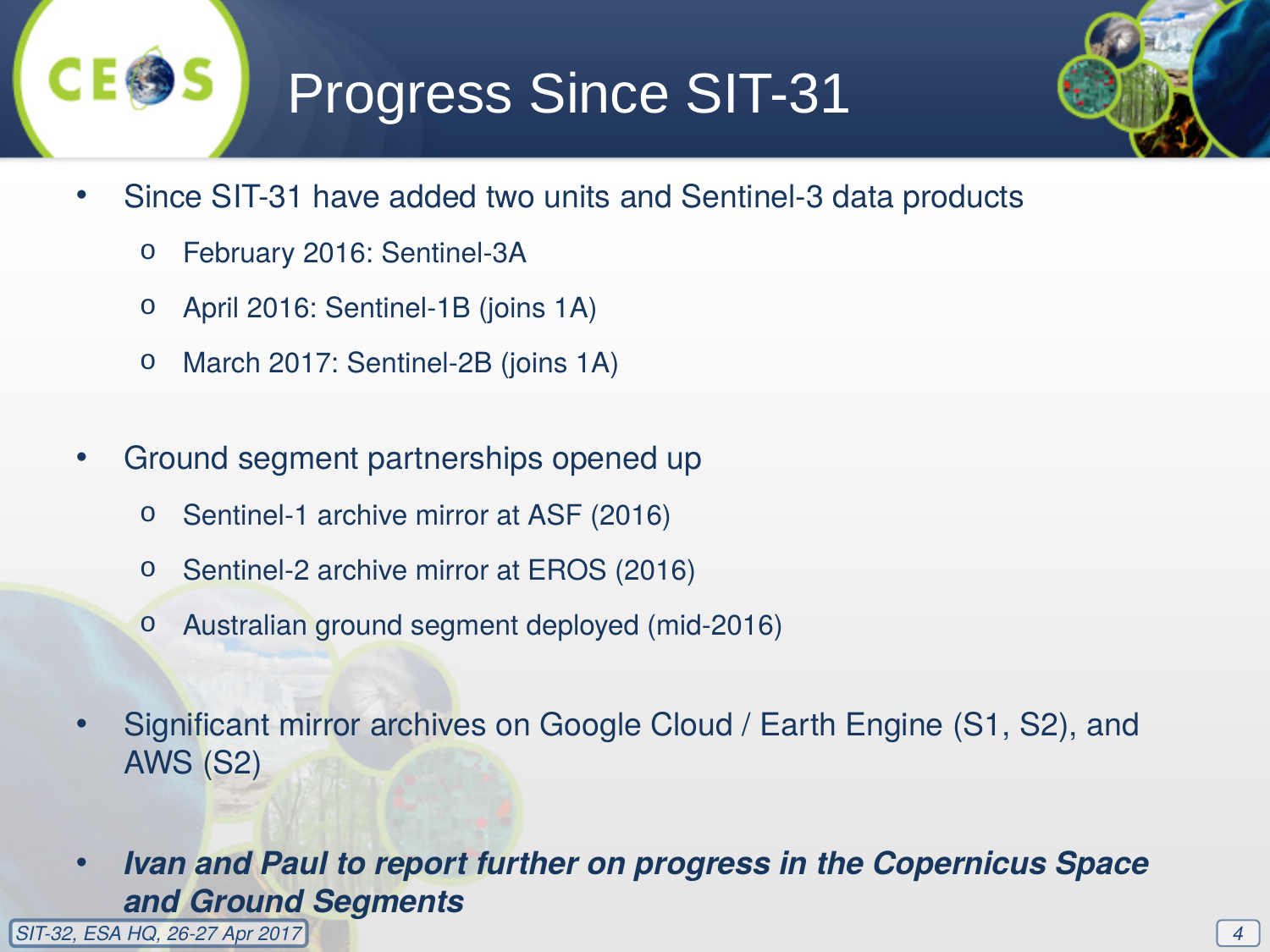

Progress Since SIT-31
Since SIT-31 have added two units and Sentinel-3 data products
February 2016: Sentinel-3A
April 2016: Sentinel-1B (joins 1A)
March 2017: Sentinel-2B (joins 1A)

Ground segment partnerships opened up
Sentinel-1 archive mirror at ASF (2016)
Sentinel-2 archive mirror at EROS (2016)
Australian ground segment deployed (mid-2016)

Significant mirror archives on Google Cloud / Earth Engine (S1, S2), and AWS (S2)

Ivan and Paul to report further on progress in the Copernicus Space and Ground Segments

4